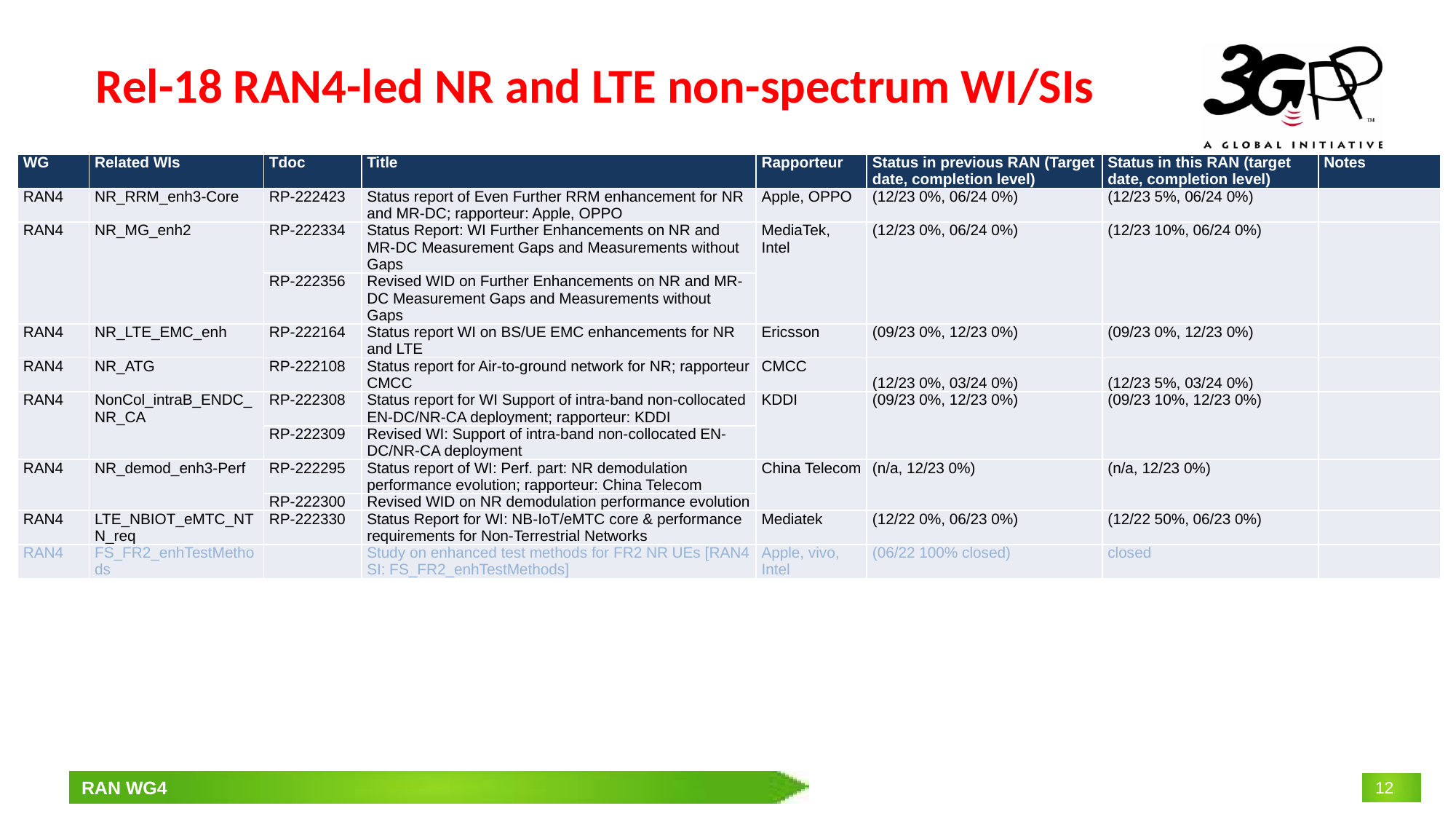

# Rel-18 RAN4-led NR and LTE non-spectrum WI/SIs
| WG | Related WIs | Tdoc | Title | Rapporteur | Status in previous RAN (Target date, completion level) | Status in this RAN (target date, completion level) | Notes |
| --- | --- | --- | --- | --- | --- | --- | --- |
| RAN3 | NR\_ENDC\_SON\_MDT\_enh2-Core | RP-222122 | Status report for WI on further enhancement of data collection for SONMDT in NR standalone and MR-DC | CMCC | (12/23 0%, n/a) | (12/23 10%, n/a) | TU changed (No RAN4 TU) |
| WG | Related WIs | Tdoc | Title | Rapporteur | Status in previous RAN (Target date, completion level) | Status in this RAN (target date, completion level) | Notes |
| --- | --- | --- | --- | --- | --- | --- | --- |
| RAN4 | NR\_RRM\_enh3-Core | RP-222423 | Status report of Even Further RRM enhancement for NR and MR-DC; rapporteur: Apple, OPPO | Apple, OPPO | (12/23 0%, 06/24 0%) | (12/23 5%, 06/24 0%) |  |
| RAN4 | NR\_MG\_enh2 | RP-222334 | Status Report: WI Further Enhancements on NR and MR-DC Measurement Gaps and Measurements without Gaps | MediaTek, Intel | (12/23 0%, 06/24 0%) | (12/23 10%, 06/24 0%) |  |
|  |  | RP-222356 | Revised WID on Further Enhancements on NR and MR-DC Measurement Gaps and Measurements without Gaps |  |  |  |  |
| RAN4 | NR\_LTE\_EMC\_enh | RP-222164 | Status report WI on BS/UE EMC enhancements for NR and LTE | Ericsson | (09/23 0%, 12/23 0%) | (09/23 0%, 12/23 0%) |  |
| RAN4 | NR\_ATG | RP-222108 | Status report for Air-to-ground network for NR; rapporteur CMCC | CMCC | (12/23 0%, 03/24 0%) | (12/23 5%, 03/24 0%) |  |
| RAN4 | NonCol\_intraB\_ENDC\_NR\_CA | RP-222308 | Status report for WI Support of intra-band non-collocated EN-DC/NR-CA deployment; rapporteur: KDDI | KDDI | (09/23 0%, 12/23 0%) | (09/23 10%, 12/23 0%) |  |
|  |  | RP-222309 | Revised WI: Support of intra-band non-collocated EN-DC/NR-CA deployment |  |  |  |  |
| RAN4 | NR\_demod\_enh3-Perf | RP-222295 | Status report of WI: Perf. part: NR demodulation performance evolution; rapporteur: China Telecom | China Telecom | (n/a, 12/23 0%) | (n/a, 12/23 0%) |  |
|  |  | RP-222300 | Revised WID on NR demodulation performance evolution |  |  |  |  |
| RAN4 | LTE\_NBIOT\_eMTC\_NTN\_req | RP-222330 | Status Report for WI: NB-IoT/eMTC core & performance requirements for Non-Terrestrial Networks | Mediatek | (12/22 0%, 06/23 0%) | (12/22 50%, 06/23 0%) |  |
| RAN4 | FS\_FR2\_enhTestMethods |  | Study on enhanced test methods for FR2 NR UEs [RAN4 SI: FS\_FR2\_enhTestMethods] | Apple, vivo, Intel | (06/22 100% closed) | closed |  |